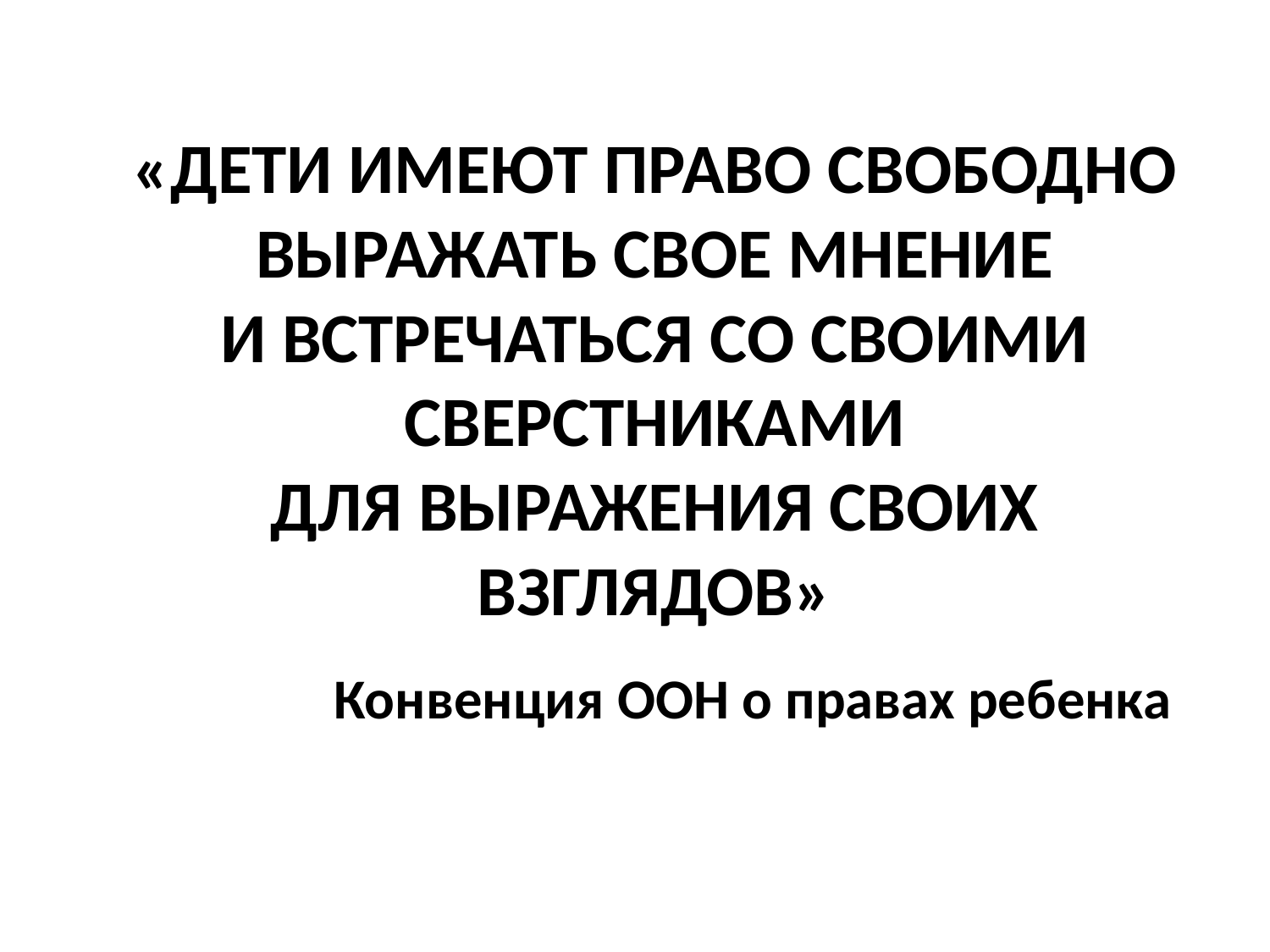

# «Дети имеют право свободно выражать свое мнение и встречаться со своими сверстниками для выражения своих взглядов»
Конвенция ООН о правах ребенка